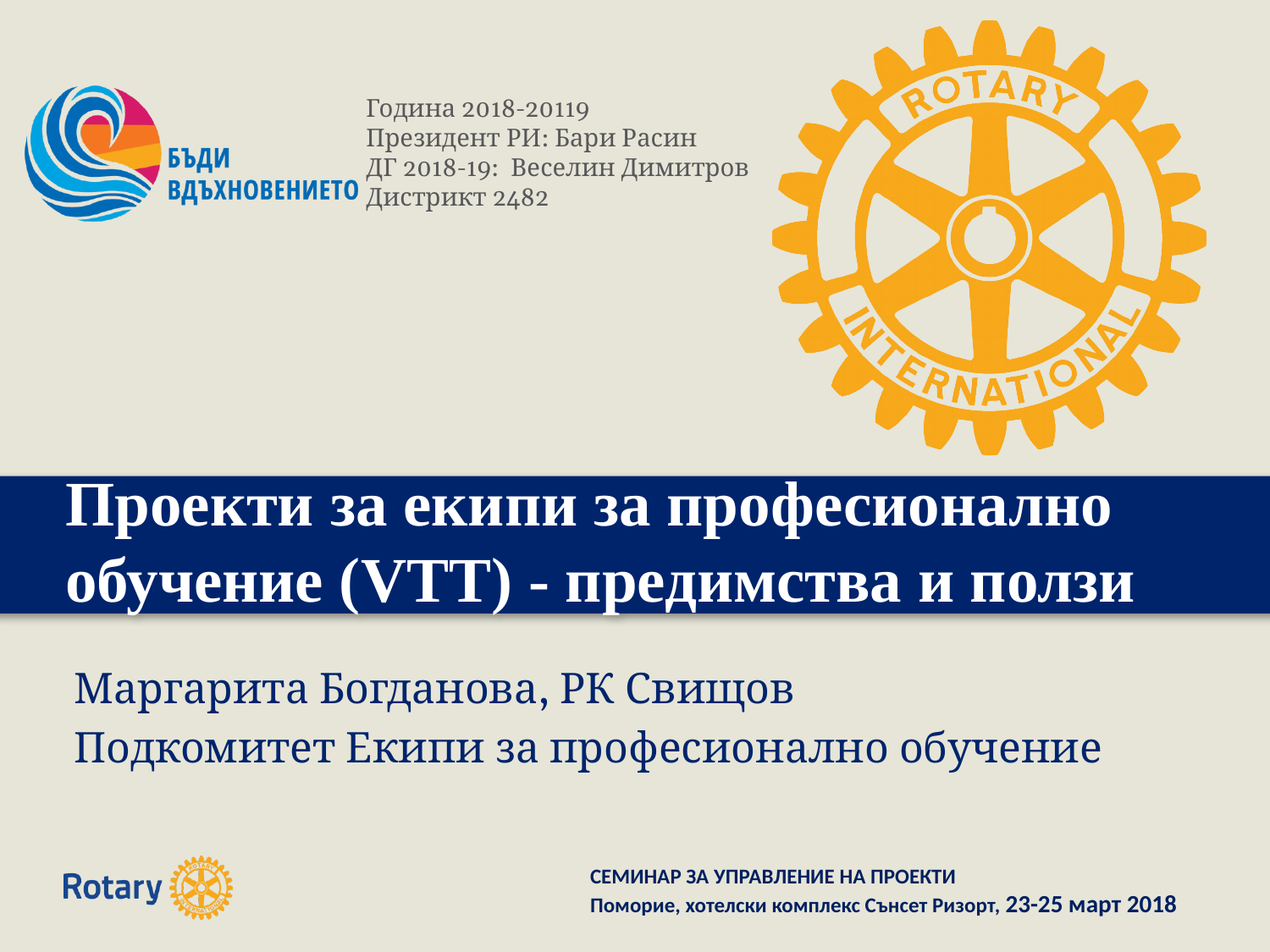

# Проекти за екипи за професионално обучение (VTT) - предимства и ползи
Маргарита Богданова, РК Свищов
Подкомитет Екипи за професионално обучение